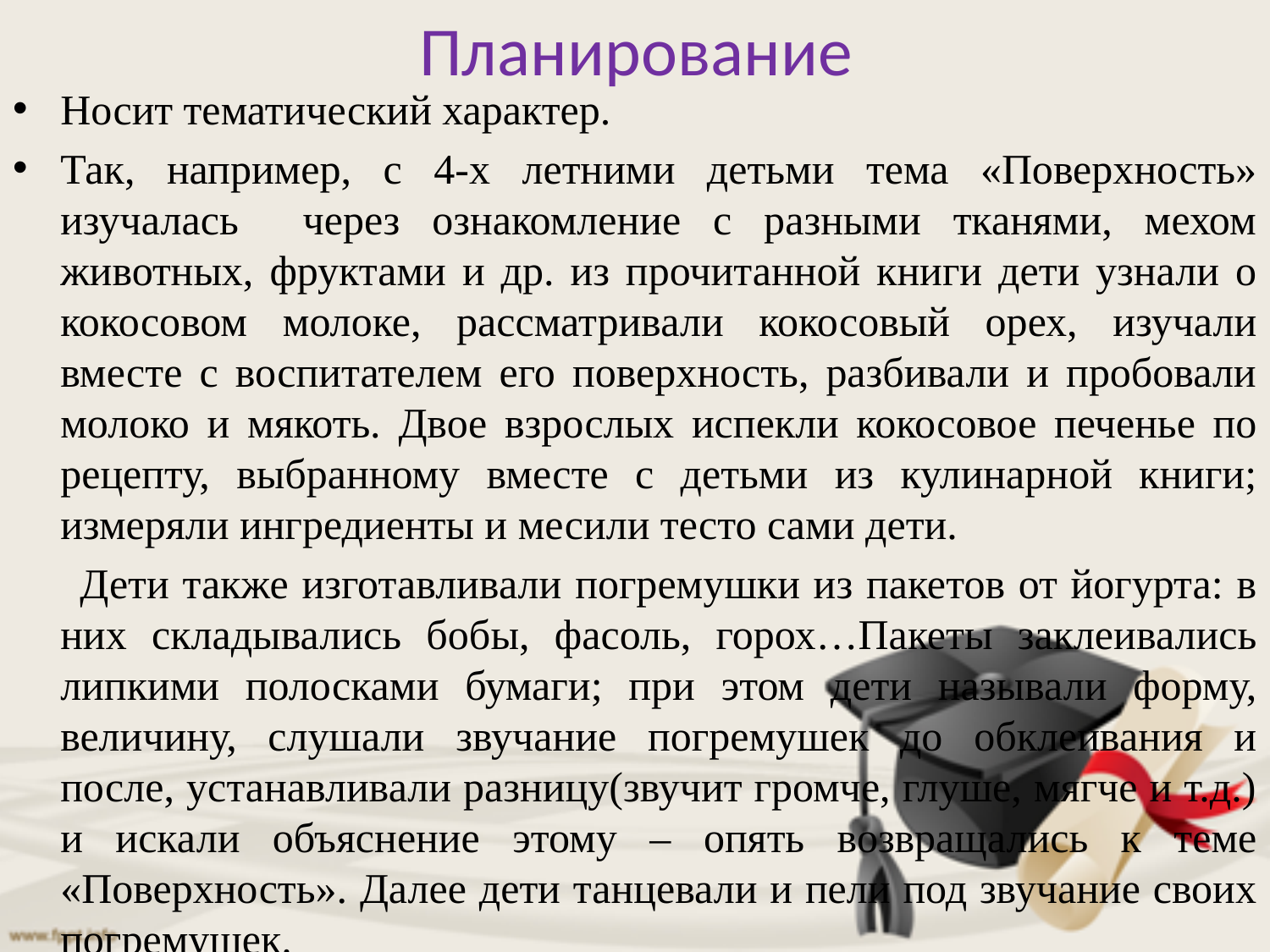

# Планирование
Носит тематический характер.
Так, например, с 4-х летними детьми тема «Поверхность» изучалась  через ознакомление с разными тканями, мехом животных, фруктами и др. из прочитанной книги дети узнали о кокосовом молоке, рассматривали кокосовый орех, изучали вместе с воспитателем его поверхность, разбивали и пробовали молоко и мякоть. Двое взрослых испекли кокосовое печенье по рецепту, выбранному вместе с детьми из кулинарной книги; измеряли ингредиенты и месили тесто сами дети.
     Дети также изготавливали погремушки из пакетов от йогурта: в них складывались бобы, фасоль, горох…Пакеты заклеивались липкими полосками бумаги; при этом дети называли форму, величину, слушали звучание погремушек до обклеивания и после, устанавливали разницу(звучит громче, глуше, мягче и т.д.) и искали объяснение этому – опять возвращались к теме «Поверхность». Далее дети танцевали и пели под звучание своих погремушек.